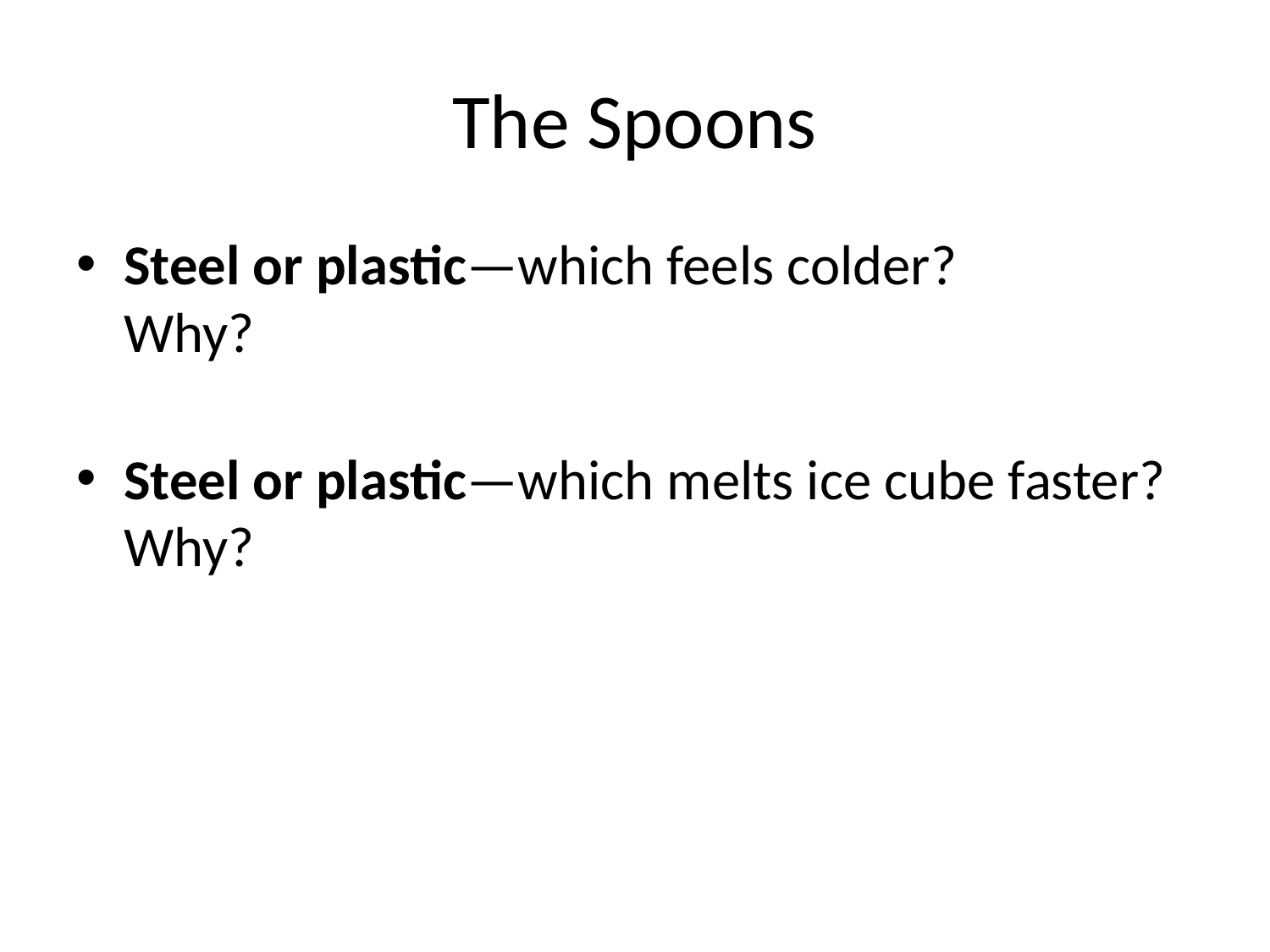

# The Spoons
Steel or plastic—which feels colder?
Why?
Steel or plastic—which melts ice cube faster?
Why?